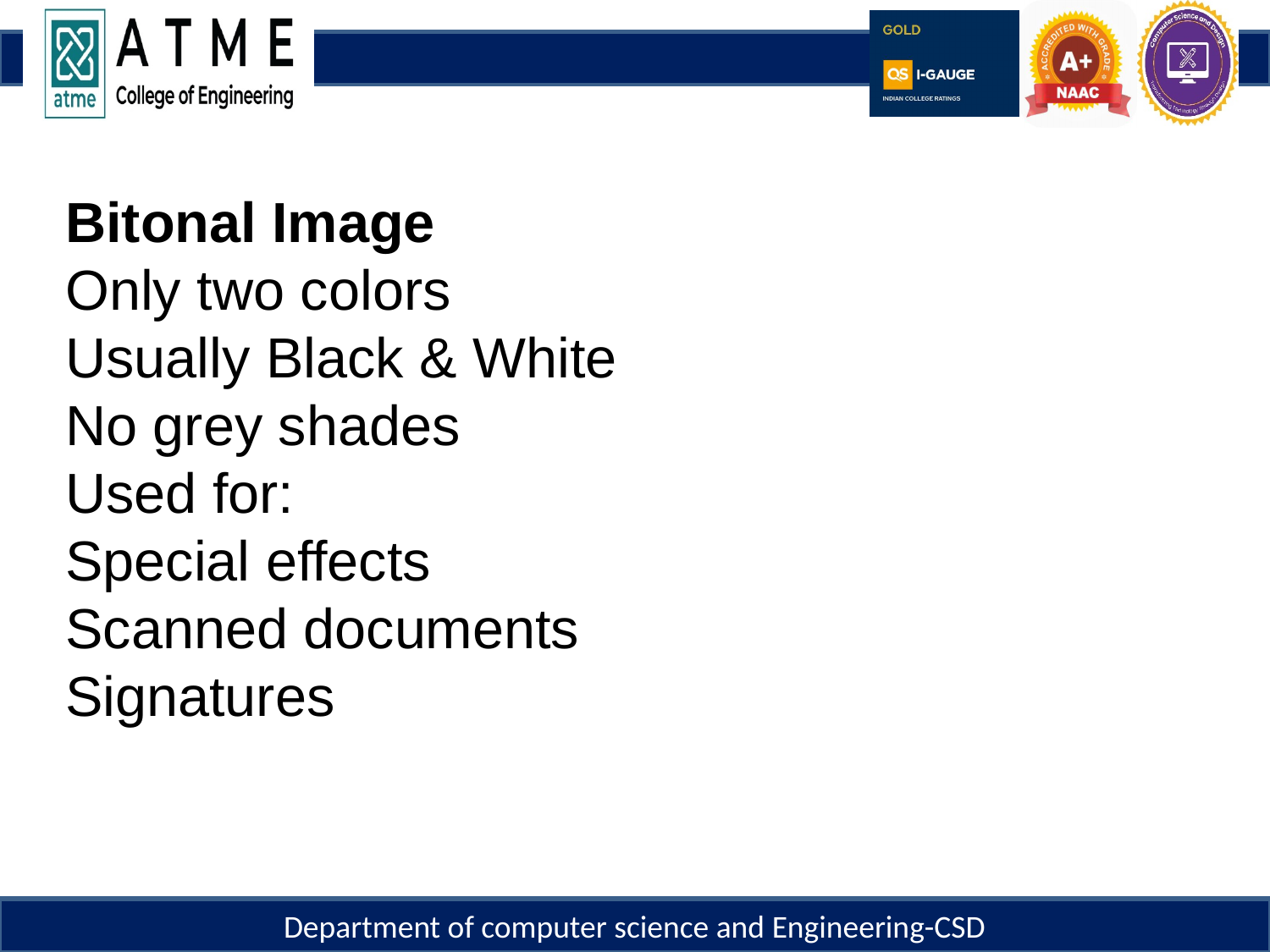

Bitonal Image
Only two colors
Usually Black & White
No grey shades
Used for:
Special effects
Scanned documents
Signatures

Department of computer science and Engineering-CSD